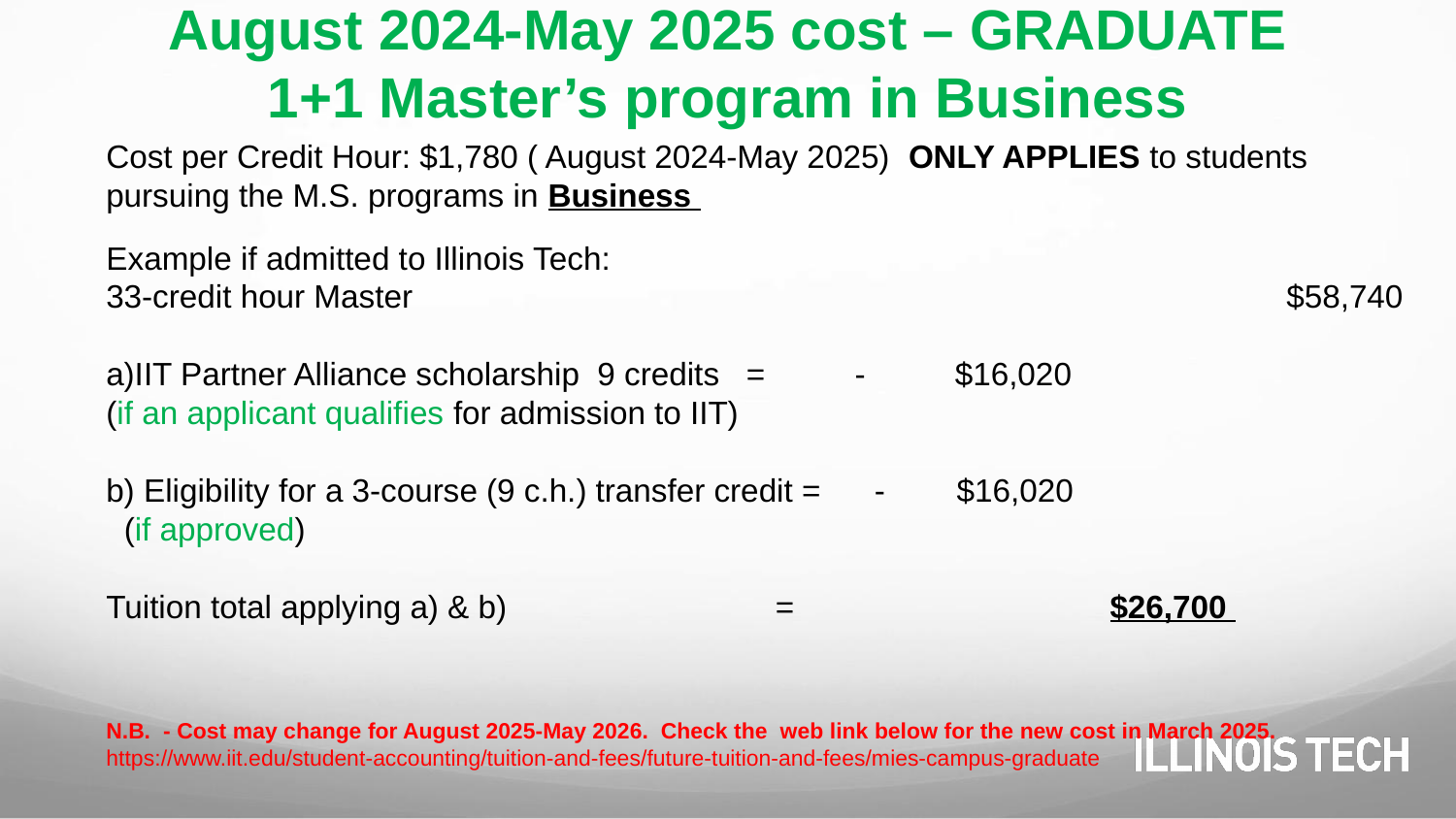

# August 2024-May 2025 cost – GRADUATE 1+1 Master’s program in Business
Cost per Credit Hour: $1,780 ( August 2024-May 2025)  ONLY APPLIES to students pursuing the M.S. programs in Business
Example if admitted to Illinois Tech:
33-credit hour Master					                  $58,740

a)IIT Partner Alliance scholarship  9 credits   =          -          $16,020
(if an applicant qualifies for admission to IIT)

b) Eligibility for a 3-course (9 c.h.) transfer credit =      -        $16,020
  (if approved)

Tuition total applying a) & b)                              =                                   $26,700

N.B.  - Cost may change for August 2025-May 2026.  Check the  web link below for the new cost in March 2025.
https://www.iit.edu/student-accounting/tuition-and-fees/future-tuition-and-fees/mies-campus-graduate